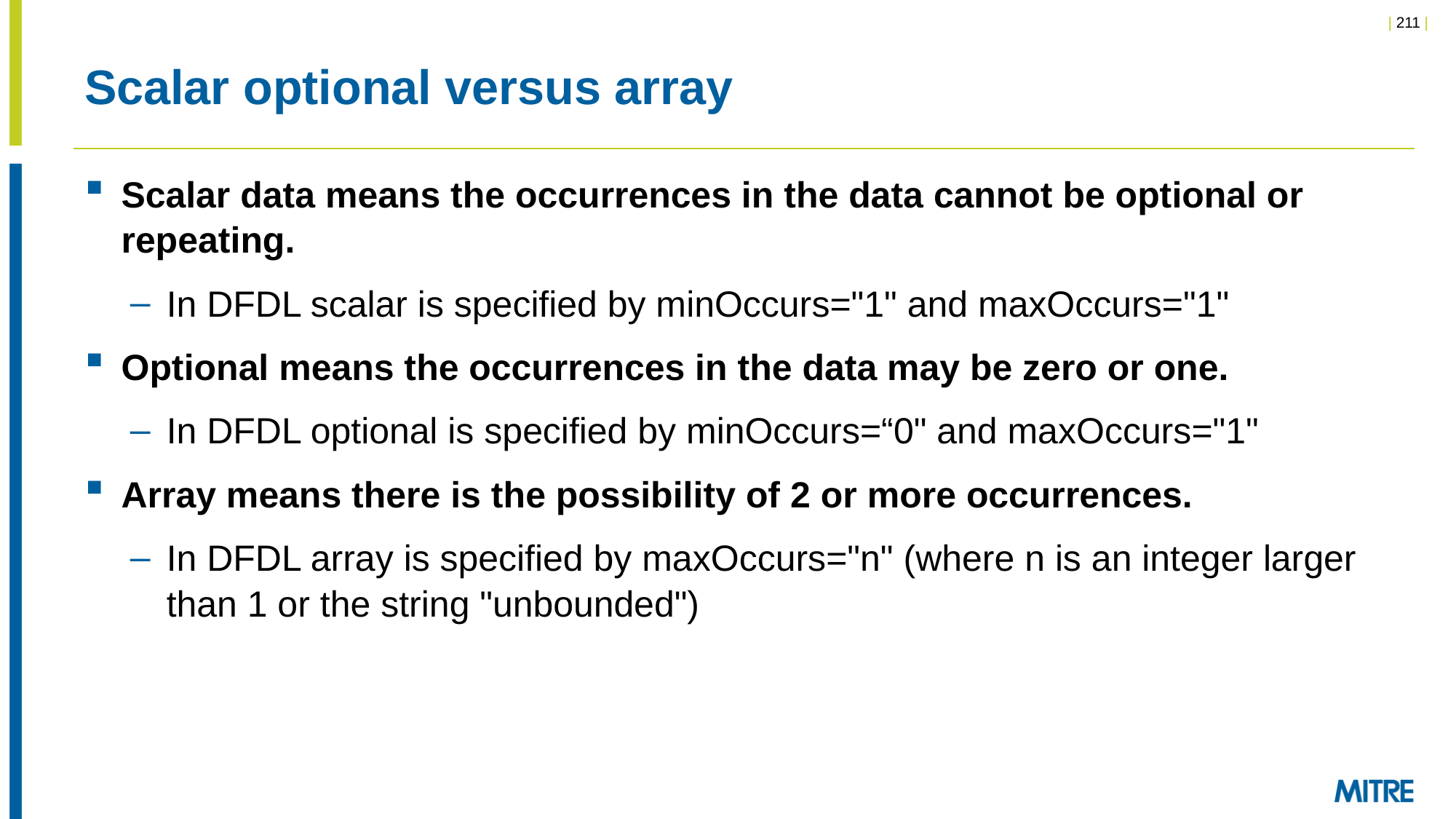

# Scalar optional versus array
Scalar data means the occurrences in the data cannot be optional or repeating.
In DFDL scalar is specified by minOccurs="1" and maxOccurs="1"
Optional means the occurrences in the data may be zero or one.
In DFDL optional is specified by minOccurs=“0" and maxOccurs="1"
Array means there is the possibility of 2 or more occurrences.
In DFDL array is specified by maxOccurs="n" (where n is an integer larger than 1 or the string "unbounded")